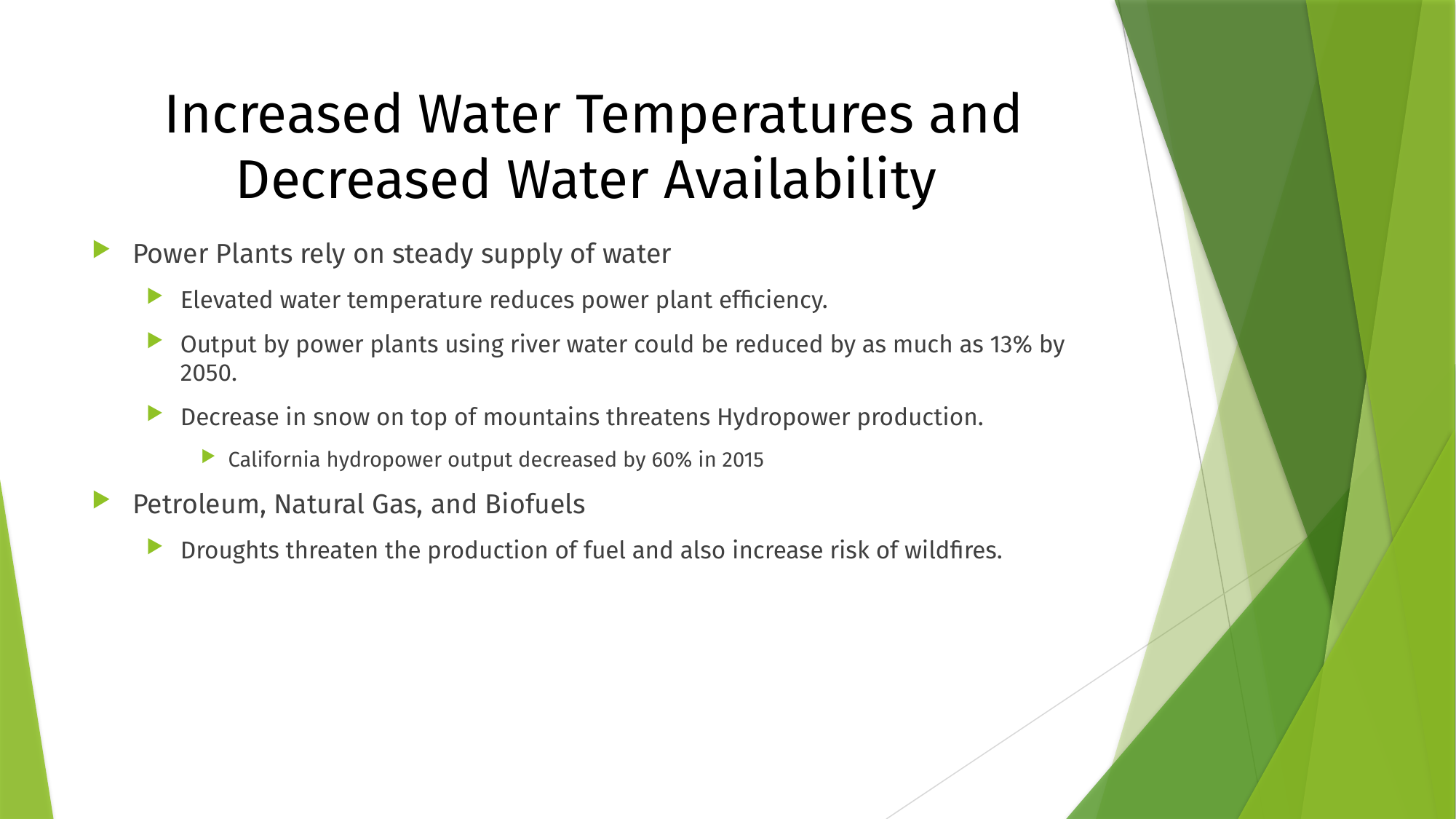

# Increased Water Temperatures and Decreased Water Availability
Power Plants rely on steady supply of water
Elevated water temperature reduces power plant efficiency.
Output by power plants using river water could be reduced by as much as 13% by 2050.
Decrease in snow on top of mountains threatens Hydropower production.
California hydropower output decreased by 60% in 2015
Petroleum, Natural Gas, and Biofuels
Droughts threaten the production of fuel and also increase risk of wildfires.